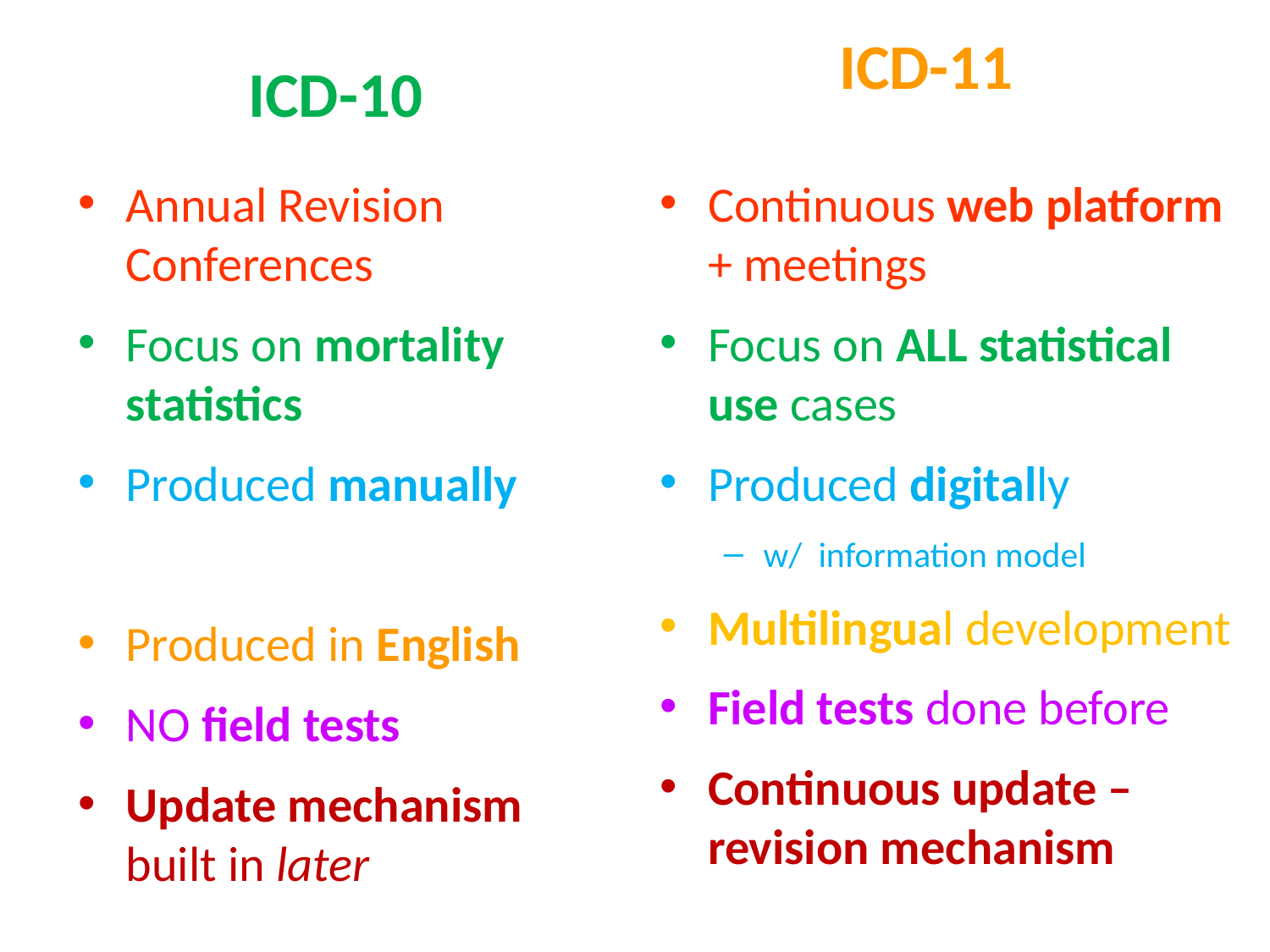

ICD-11
ICD-10
Annual Revision Conferences
Focus on mortality statistics
Produced manually

Produced in English
NO field tests
Update mechanism built in later

Continuous web platform + meetings
Focus on ALL statistical use cases
Produced digitally
w/  information model
Multilingual development
Field tests done before
Continuous update – revision mechanism